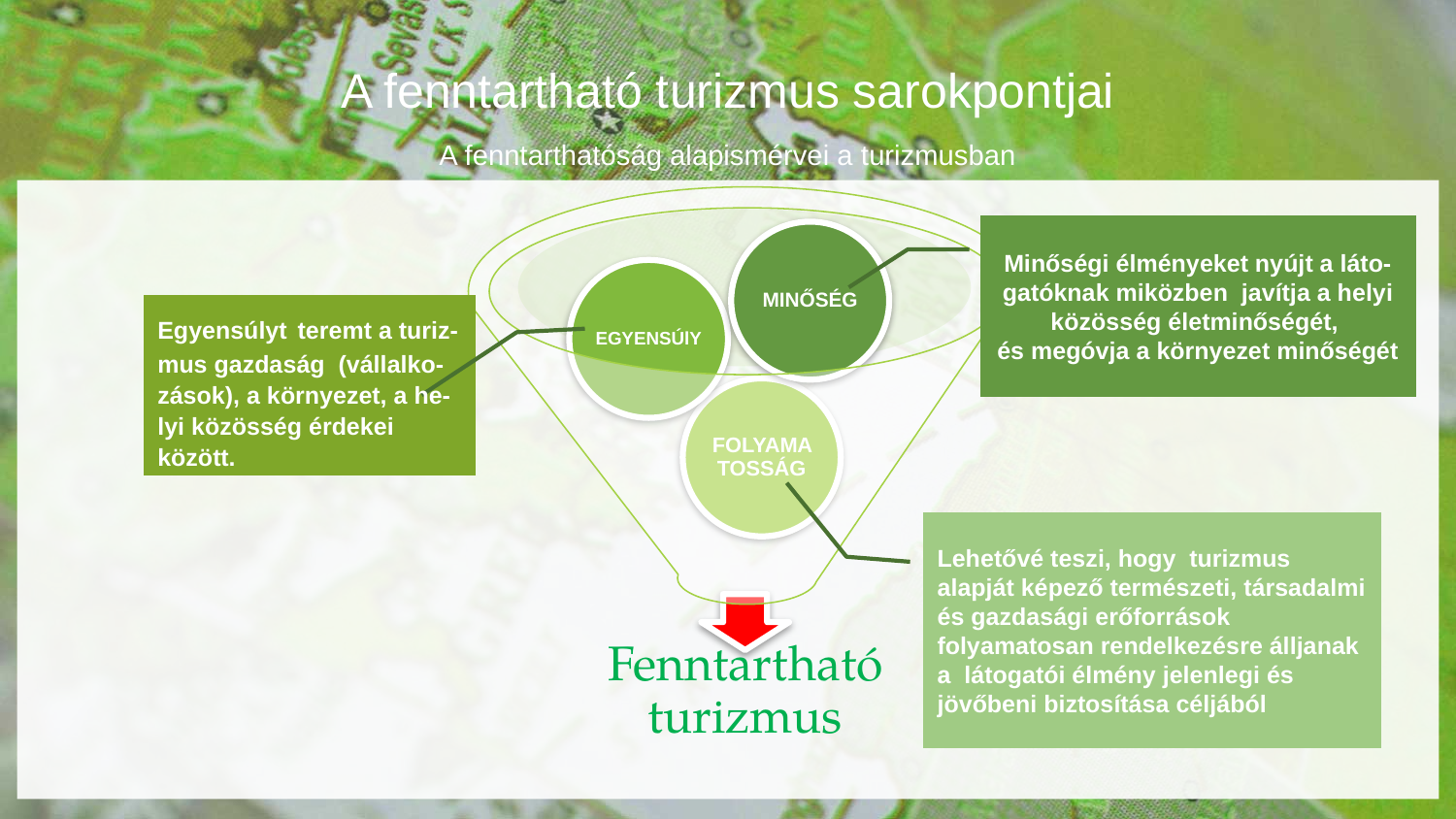

A fenntartható turizmus sarokpontjai

A fenntarthatóság alapismérvei a turizmusban
Fenntartható turizmus
FOLYAMATOSSÁG
EGYENSÚlY
MINŐSÉG
Minőségi élményeket nyújt a láto- gatóknak miközben  javítja a helyi közösség életminőségét,
és megóvja a környezet minőségét
Egyensúlyt teremt a turiz-mus gazdaság  (vállalko- zások), a környezet, a he- lyi közösség érdekei        között.
Lehetővé teszi, hogy  turizmus alapját képező természeti, társadalmi és gazdasági erőforrások folyamatosan rendelkezésre álljanak a  látogatói élmény jelenlegi és jövőbeni biztosítása céljából